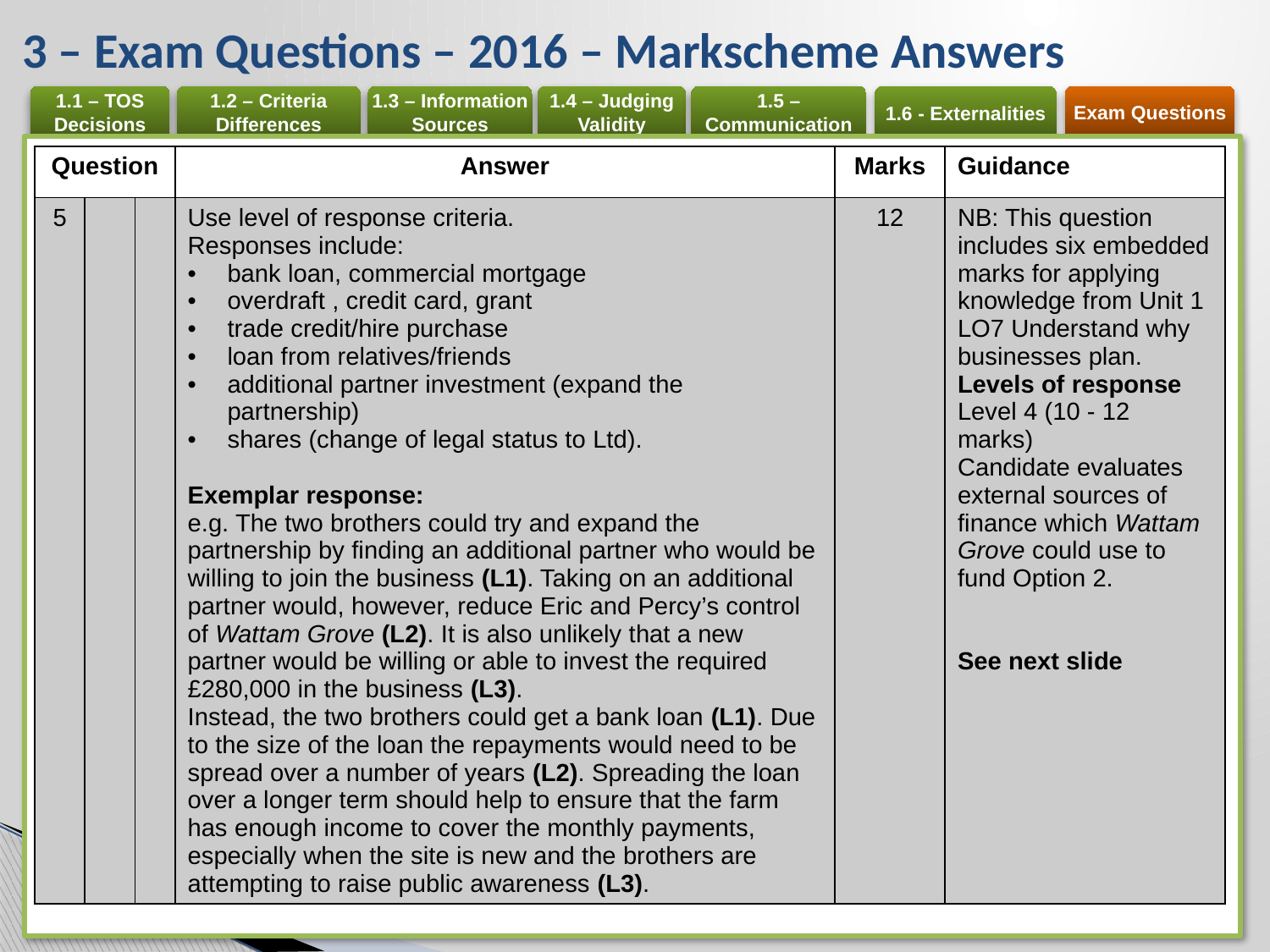

# 3 – Exam Questions – 2016 – Markscheme Answers
| Question |  |  | Answer | Marks | Guidance |
| --- | --- | --- | --- | --- | --- |
| 5 |  |  | Use level of response criteria. Responses include: bank loan, commercial mortgage overdraft , credit card, grant trade credit/hire purchase loan from relatives/friends additional partner investment (expand the partnership) shares (change of legal status to Ltd). Exemplar response: e.g. The two brothers could try and expand the partnership by finding an additional partner who would be willing to join the business (L1). Taking on an additional partner would, however, reduce Eric and Percy’s control of Wattam Grove (L2). It is also unlikely that a new partner would be willing or able to invest the required £280,000 in the business (L3). Instead, the two brothers could get a bank loan (L1). Due to the size of the loan the repayments would need to be spread over a number of years (L2). Spreading the loan over a longer term should help to ensure that the farm has enough income to cover the monthly payments, especially when the site is new and the brothers are attempting to raise public awareness (L3). | 12 | NB: This question includes six embedded marks for applying knowledge from Unit 1 LO7 Understand why businesses plan. Levels of response Level 4 (10 - 12 marks) Candidate evaluates external sources of finance which Wattam Grove could use to fund Option 2. See next slide |